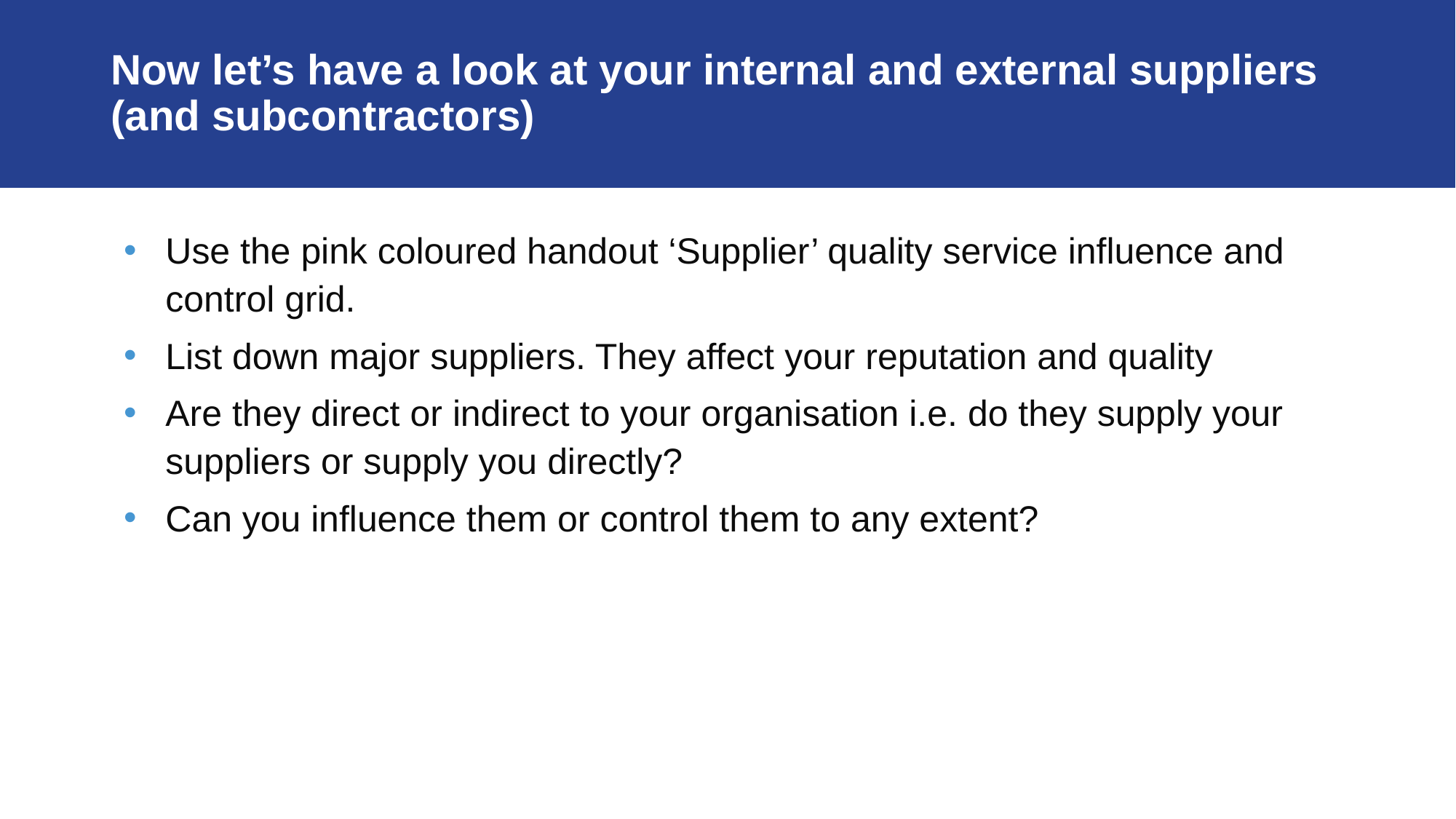

# Now let’s have a look at your internal and external suppliers (and subcontractors)
Use the pink coloured handout ‘Supplier’ quality service influence and control grid.
List down major suppliers. They affect your reputation and quality
Are they direct or indirect to your organisation i.e. do they supply your suppliers or supply you directly?
Can you influence them or control them to any extent?